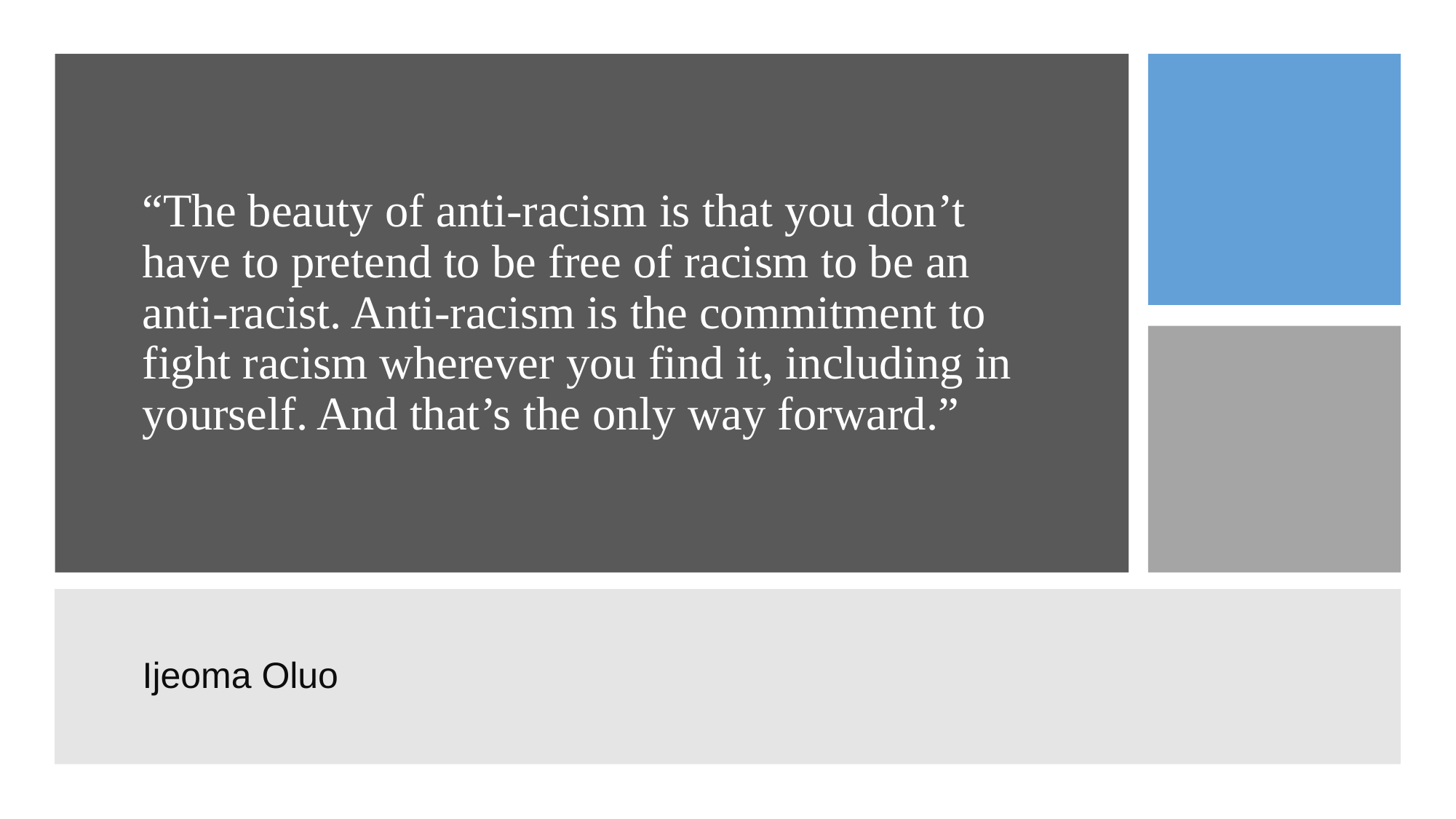

# “The beauty of anti-racism is that you don’t have to pretend to be free of racism to be an anti-racist. Anti-racism is the commitment to fight racism wherever you find it, including in yourself. And that’s the only way forward.”

Ijeoma Oluo